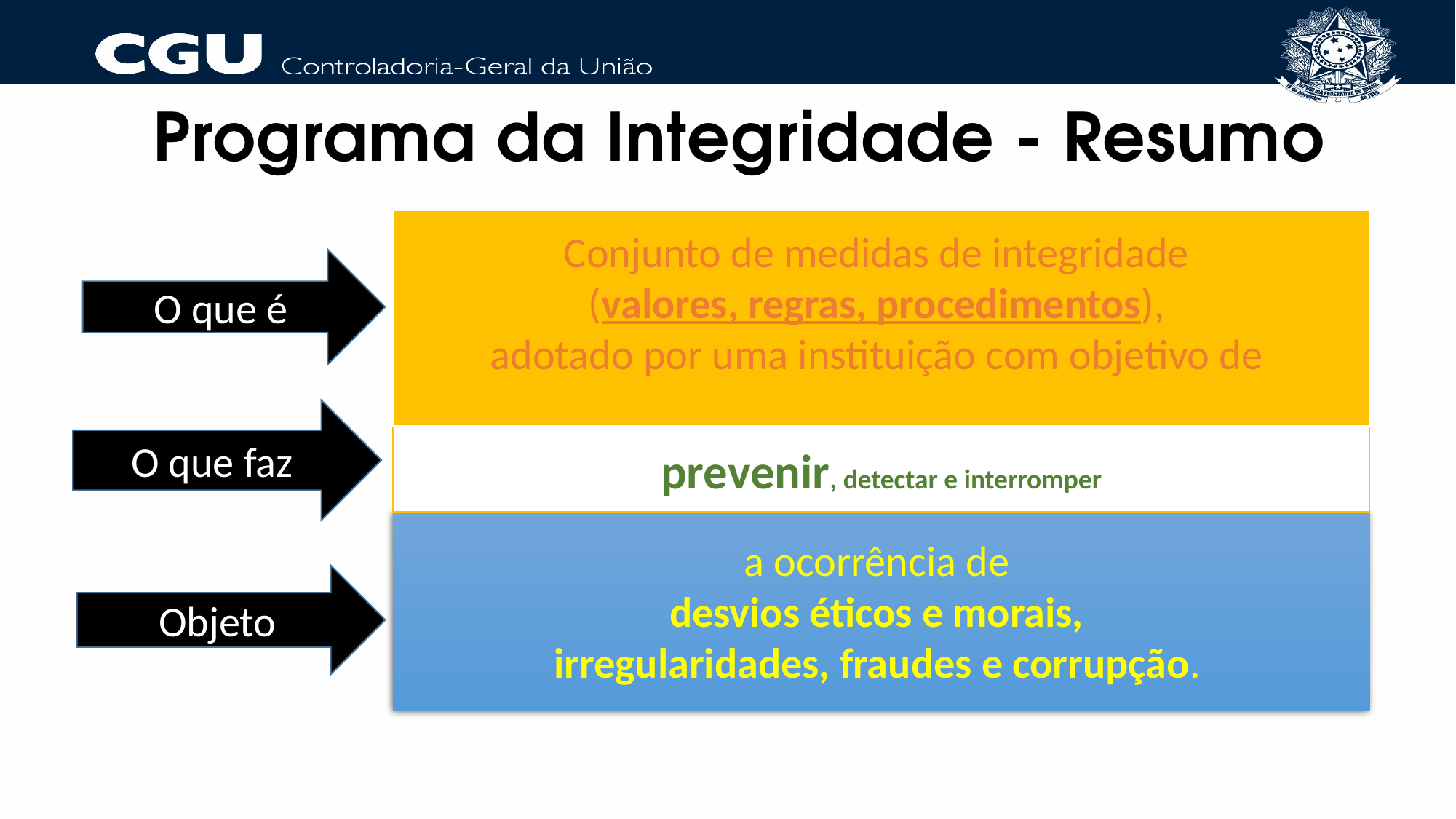

Programa da Integridade - Resumo
Conjunto de medidas de integridade
(valores, regras, procedimentos),
adotado por uma instituição com objetivo de

O que é
O que faz
prevenir, detectar e interromper

a ocorrência de
desvios éticos e morais,
irregularidades, fraudes e corrupção.
Objeto